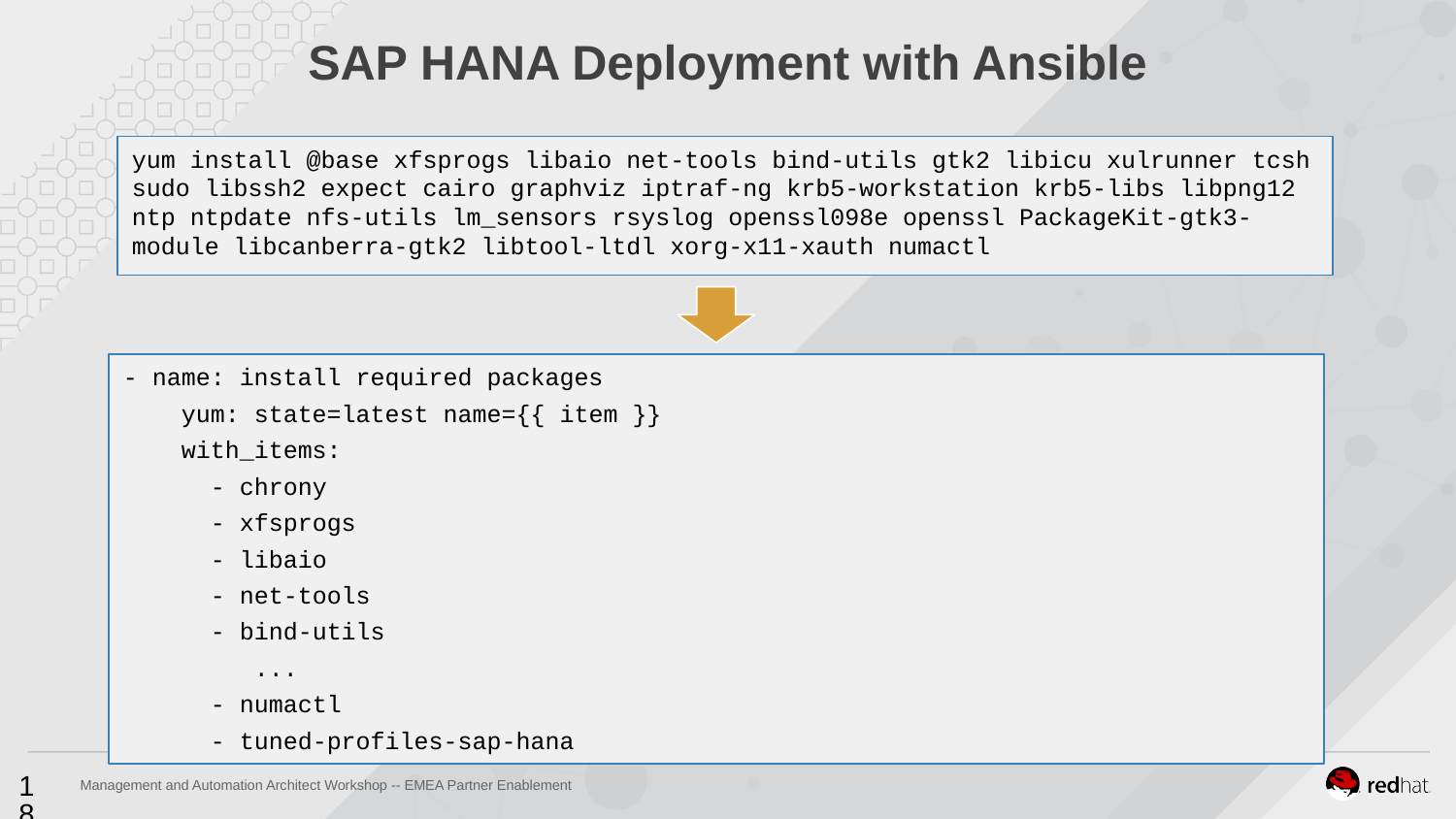

# SAP HANA Deployment with Ansible

yum install @base xfsprogs libaio net-tools bind-utils gtk2 libicu xulrunner tcsh sudo libssh2 expect cairo graphviz iptraf-ng krb5-workstation krb5-libs libpng12 ntp ntpdate nfs-utils lm_sensors rsyslog openssl098e openssl PackageKit-gtk3-module libcanberra-gtk2 libtool-ltdl xorg-x11-xauth numactl

- name: install required packages
    yum: state=latest name={{ item }}
    with_items:
      - chrony
      - xfsprogs
      - libaio
      - net-tools
      - bind-utils
         ...
      - numactl
      - tuned-profiles-sap-hana

18